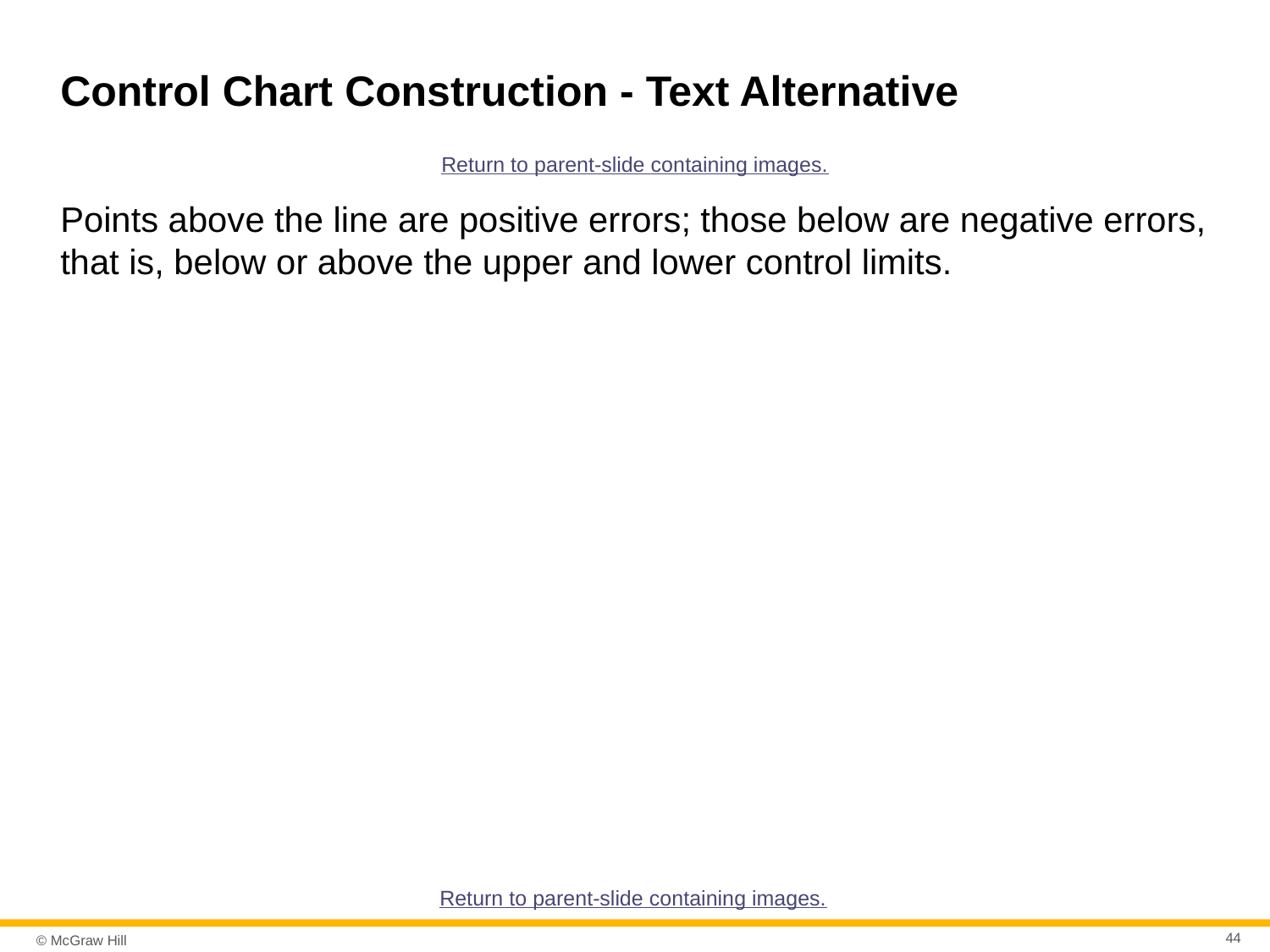

# Control Chart Construction - Text Alternative
Return to parent-slide containing images.
Points above the line are positive errors; those below are negative errors, that is, below or above the upper and lower control limits.
Return to parent-slide containing images.